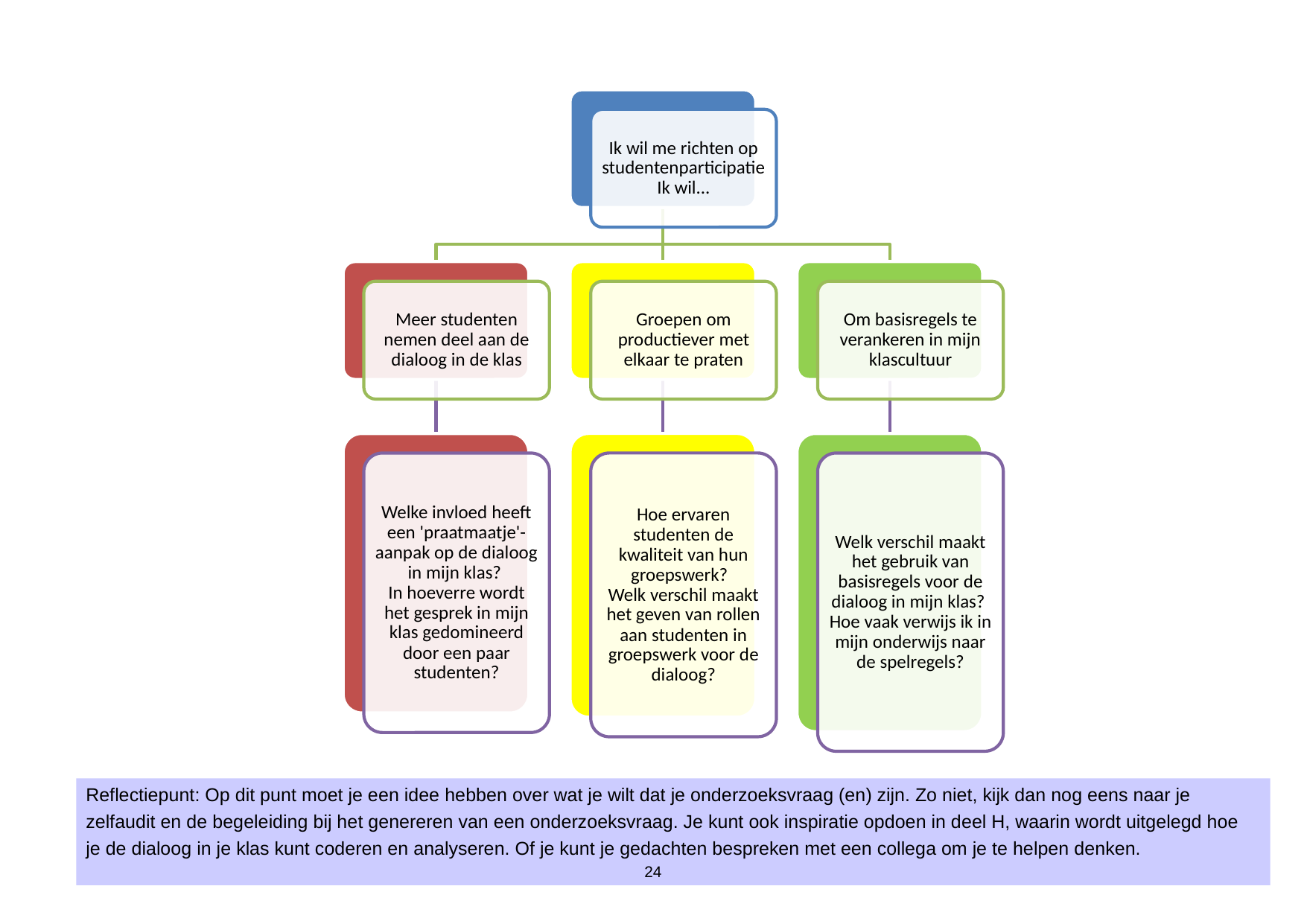

Ik wil me richten op studentenparticipatie
Ik wil...

Meer studenten nemen deel aan de dialoog in de klas
Groepen om productiever met elkaar te praten
Om basisregels te verankeren in mijn klascultuur

Welke invloed heeft een 'praatmaatje'-aanpak op de dialoog in mijn klas?
In hoeverre wordt het gesprek in mijn klas gedomineerd door een paar studenten?
Hoe ervaren studenten de kwaliteit van hun groepswerk?
Welk verschil maakt het geven van rollen aan studenten in groepswerk voor de dialoog?
Welk verschil maakt het gebruik van basisregels voor de dialoog in mijn klas?
Hoe vaak verwijs ik in mijn onderwijs naar de spelregels?

Reflectiepunt: Op dit punt moet je een idee hebben over wat je wilt dat je onderzoeksvraag (en) zijn. Zo niet, kijk dan nog eens naar je zelfaudit en de begeleiding bij het genereren van een onderzoeksvraag. Je kunt ook inspiratie opdoen in deel H, waarin wordt uitgelegd hoe je de dialoog in je klas kunt coderen en analyseren. Of je kunt je gedachten bespreken met een collega om je te helpen denken.
24